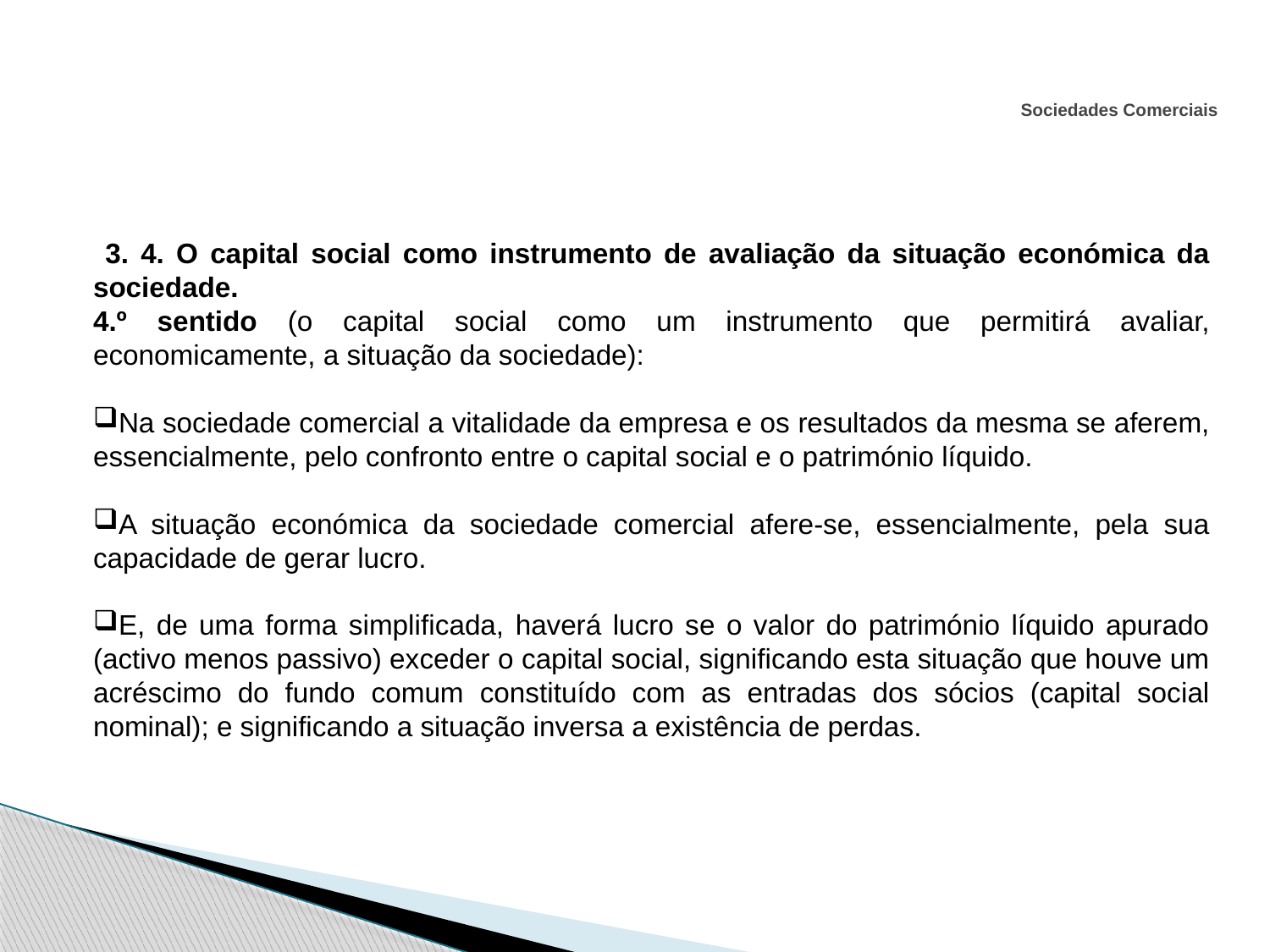

# Sociedades Comerciais
 3. 4. O capital social como instrumento de avaliação da situação económica da sociedade.
4.º sentido (o capital social como um instrumento que permitirá avaliar, economicamente, a situação da sociedade):

Na sociedade comercial a vitalidade da empresa e os resultados da mesma se aferem, essencialmente, pelo confronto entre o capital social e o património líquido.

A situação económica da sociedade comercial afere-se, essencialmente, pela sua capacidade de gerar lucro.

E, de uma forma simplificada, haverá lucro se o valor do património líquido apurado (activo menos passivo) exceder o capital social, significando esta situação que houve um acréscimo do fundo comum constituído com as entradas dos sócios (capital social nominal); e significando a situação inversa a existência de perdas.